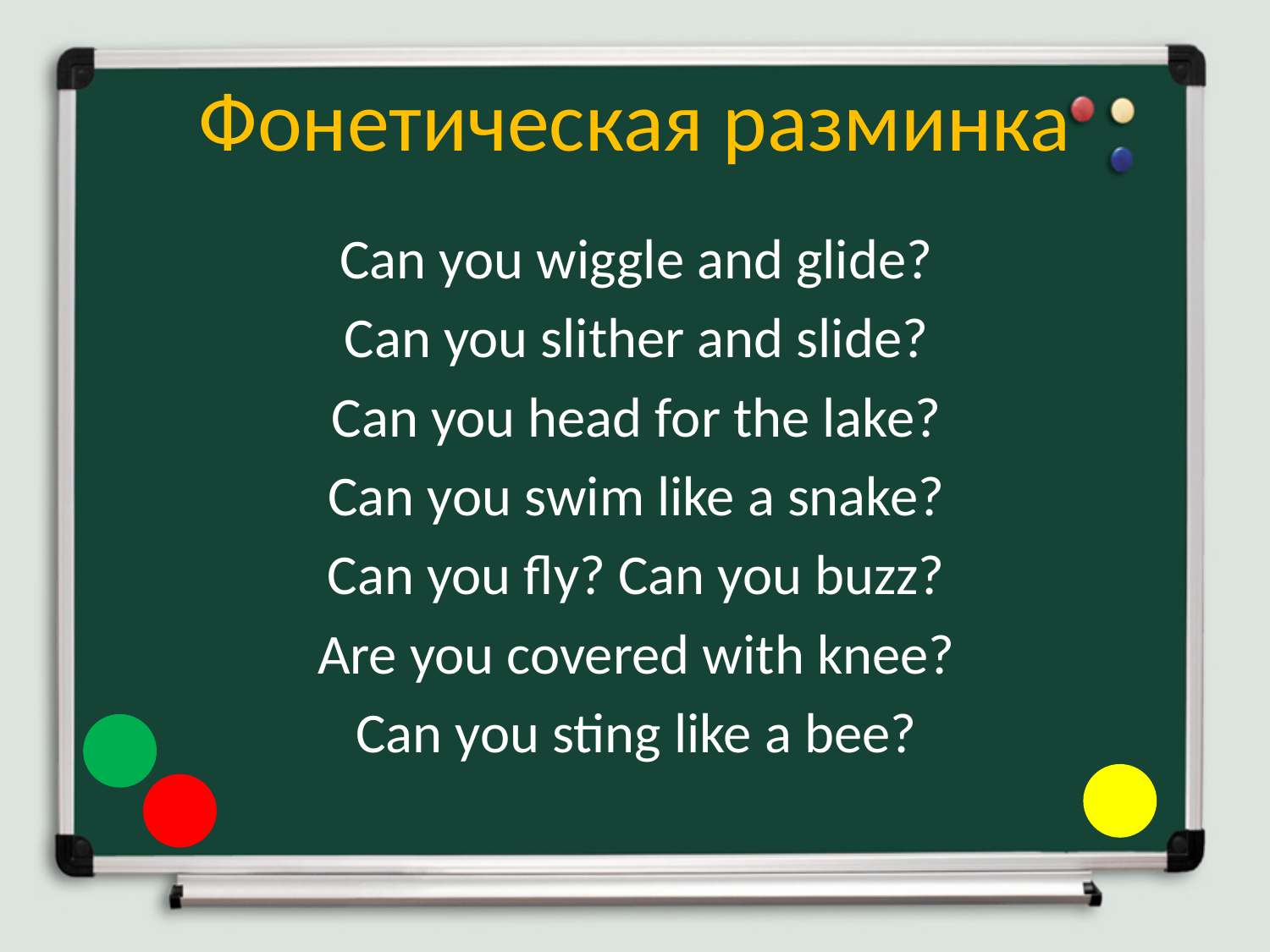

# Фонетическая разминка
Can you wiggle and glide?
Can you slither and slide?
Can you head for the lake?
Can you swim like a snake?
Can you fly? Can you buzz?
Are you covered with knee?
Can you sting like a bee?